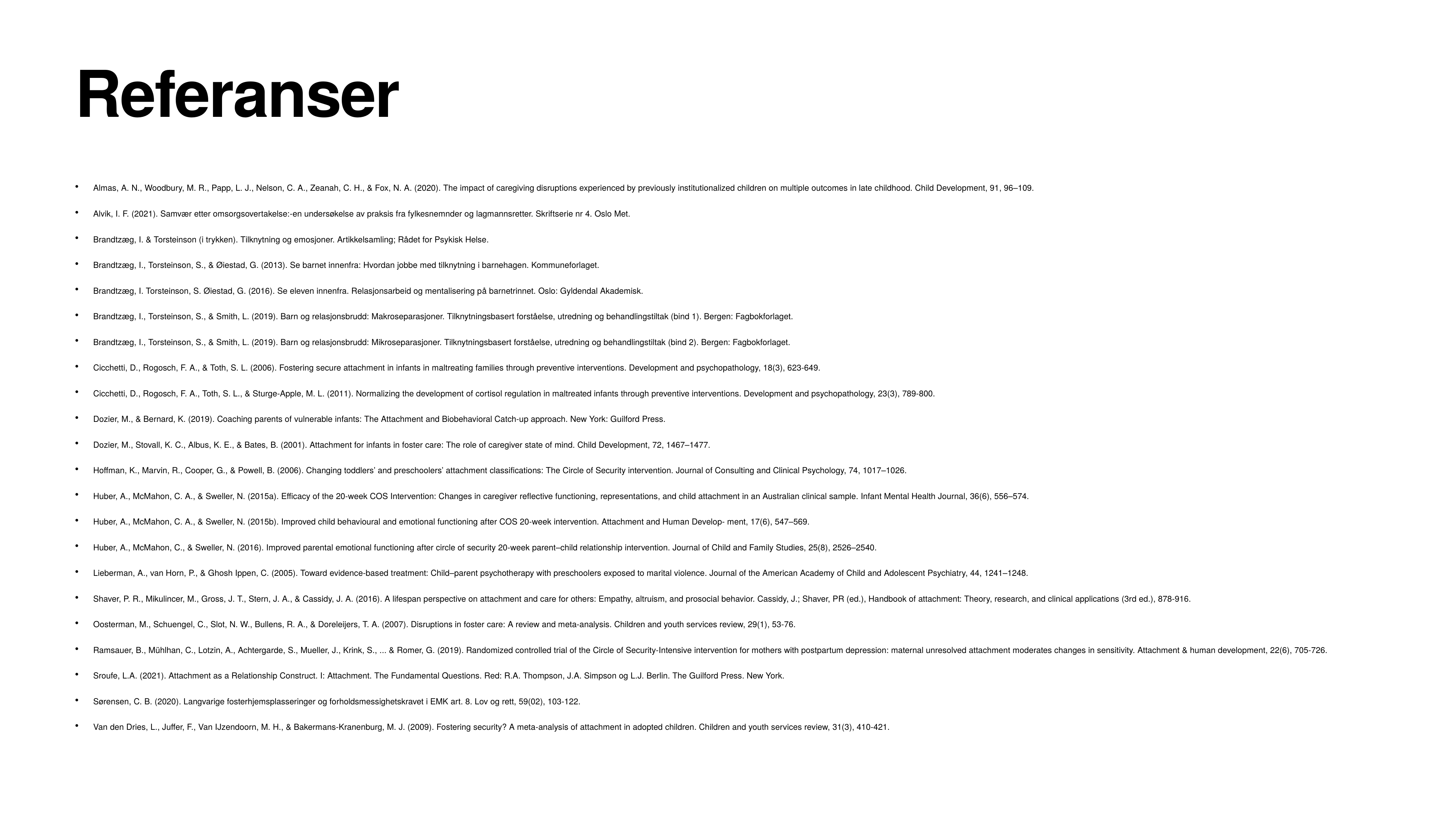

# Referanser
Almas, A. N., Woodbury, M. R., Papp, L. J., Nelson, C. A., Zeanah, C. H., & Fox, N. A. (2020). The impact of caregiving disruptions experienced by previously institutionalized children on multiple outcomes in late childhood. Child Development, 91, 96–109.
Alvik, I. F. (2021). Samvær etter omsorgsovertakelse:-en undersøkelse av praksis fra fylkesnemnder og lagmannsretter. Skriftserie nr 4. Oslo Met.
Brandtzæg, I. & Torsteinson (i trykken). Tilknytning og emosjoner. Artikkelsamling; Rådet for Psykisk Helse.
Brandtzæg, I., Torsteinson, S., & Øiestad, G. (2013). Se barnet innenfra: Hvordan jobbe med tilknytning i barnehagen. Kommuneforlaget.
Brandtzæg, I. Torsteinson, S. Øiestad, G. (2016). Se eleven innenfra. Relasjonsarbeid og mentalisering på barnetrinnet. Oslo: Gyldendal Akademisk.
Brandtzæg, I., Torsteinson, S., & Smith, L. (2019). Barn og relasjonsbrudd: Makroseparasjoner. Tilknytningsbasert forståelse, utredning og behandlingstiltak (bind 1). Bergen: Fagbokforlaget.
Brandtzæg, I., Torsteinson, S., & Smith, L. (2019). Barn og relasjonsbrudd: Mikroseparasjoner. Tilknytningsbasert forståelse, utredning og behandlingstiltak (bind 2). Bergen: Fagbokforlaget.
Cicchetti, D., Rogosch, F. A., & Toth, S. L. (2006). Fostering secure attachment in infants in maltreating families through preventive interventions. Development and psychopathology, 18(3), 623-649.
Cicchetti, D., Rogosch, F. A., Toth, S. L., & Sturge-Apple, M. L. (2011). Normalizing the development of cortisol regulation in maltreated infants through preventive interventions. Development and psychopathology, 23(3), 789-800.
Dozier, M., & Bernard, K. (2019). Coaching parents of vulnerable infants: The Attachment and Biobehavioral Catch-up approach. New York: Guilford Press.
Dozier, M., Stovall, K. C., Albus, K. E., & Bates, B. (2001). Attachment for infants in foster care: The role of caregiver state of mind. Child Development, 72, 1467–1477.
Hoffman, K., Marvin, R., Cooper, G., & Powell, B. (2006). Changing toddlers’ and preschoolers’ attachment classifications: The Circle of Security intervention. Journal of Consulting and Clinical Psychology, 74, 1017–1026.
Huber, A., McMahon, C. A., & Sweller, N. (2015a). Efficacy of the 20-week COS Intervention: Changes in caregiver reflective functioning, representations, and child attachment in an Australian clinical sample. Infant Mental Health Journal, 36(6), 556–574.
Huber, A., McMahon, C. A., & Sweller, N. (2015b). Improved child behavioural and emotional functioning after COS 20-week intervention. Attachment and Human Develop- ment, 17(6), 547–569.
Huber, A., McMahon, C., & Sweller, N. (2016). Improved parental emotional functioning after circle of security 20-week parent–child relationship intervention. Journal of Child and Family Studies, 25(8), 2526–2540.
Lieberman, A., van Horn, P., & Ghosh Ippen, C. (2005). Toward evidence-based treatment: Child–parent psychotherapy with preschoolers exposed to marital violence. Journal of the American Academy of Child and Adolescent Psychiatry, 44, 1241–1248.
Shaver, P. R., Mikulincer, M., Gross, J. T., Stern, J. A., & Cassidy, J. A. (2016). A lifespan perspective on attachment and care for others: Empathy, altruism, and prosocial behavior. Cassidy, J.; Shaver, PR (ed.), Handbook of attachment: Theory, research, and clinical applications (3rd ed.), 878-916.
Oosterman, M., Schuengel, C., Slot, N. W., Bullens, R. A., & Doreleijers, T. A. (2007). Disruptions in foster care: A review and meta-analysis. Children and youth services review, 29(1), 53-76.
Ramsauer, B., Mühlhan, C., Lotzin, A., Achtergarde, S., Mueller, J., Krink, S., ... & Romer, G. (2019). Randomized controlled trial of the Circle of Security-Intensive intervention for mothers with postpartum depression: maternal unresolved attachment moderates changes in sensitivity. Attachment & human development, 22(6), 705-726.
Sroufe, L.A. (2021). Attachment as a Relationship Construct. I: Attachment. The Fundamental Questions. Red: R.A. Thompson, J.A. Simpson og L.J. Berlin. The Guilford Press. New York.
Sørensen, C. B. (2020). Langvarige fosterhjemsplasseringer og forholdsmessighetskravet i EMK art. 8. Lov og rett, 59(02), 103-122.
Van den Dries, L., Juffer, F., Van IJzendoorn, M. H., & Bakermans-Kranenburg, M. J. (2009). Fostering security? A meta-analysis of attachment in adopted children. Children and youth services review, 31(3), 410-421.